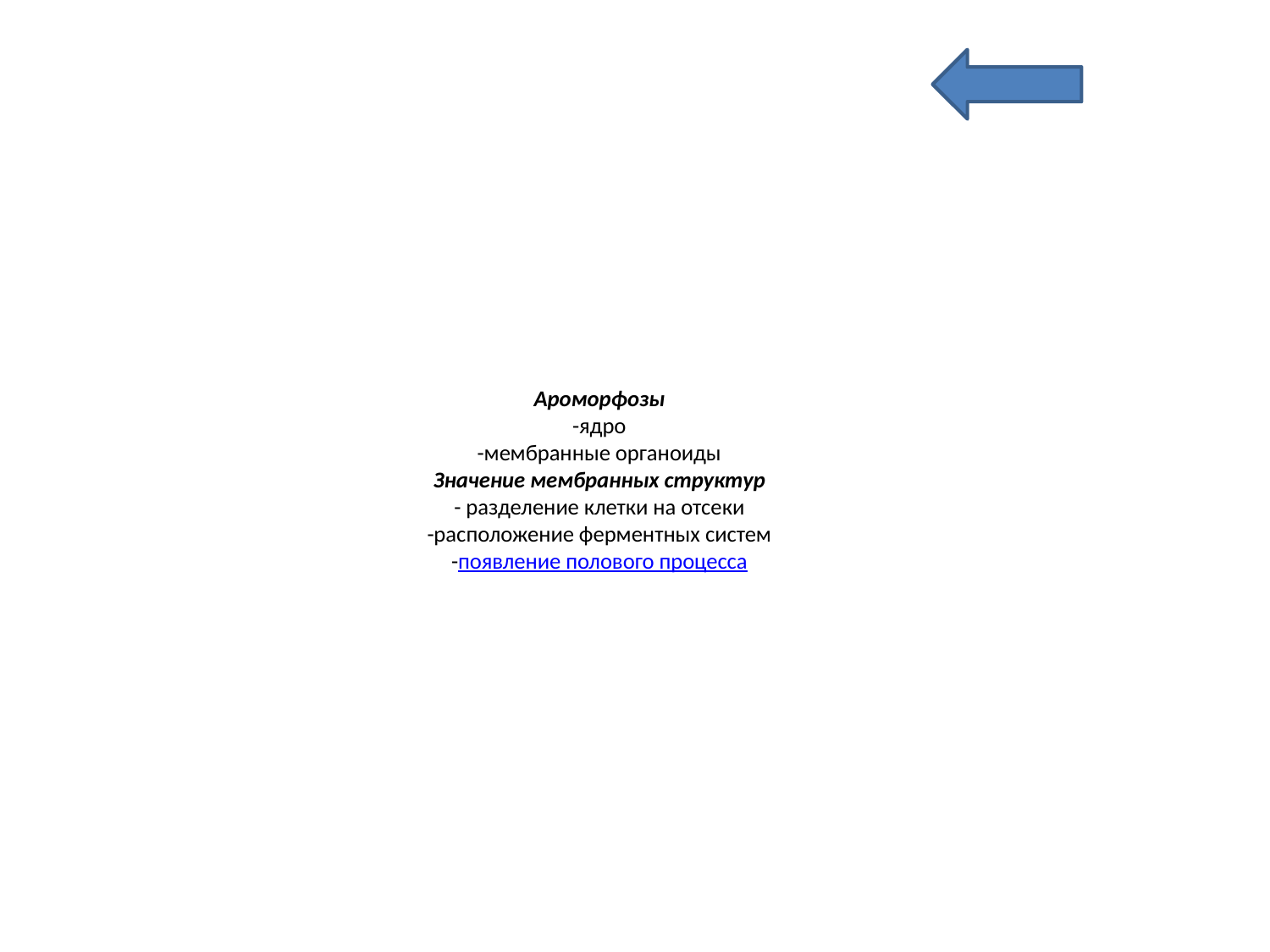

# Ароморфозы -ядро -мембранные органоиды Значение мембранных структур - разделение клетки на отсеки -расположение ферментных систем -появление полового процесса